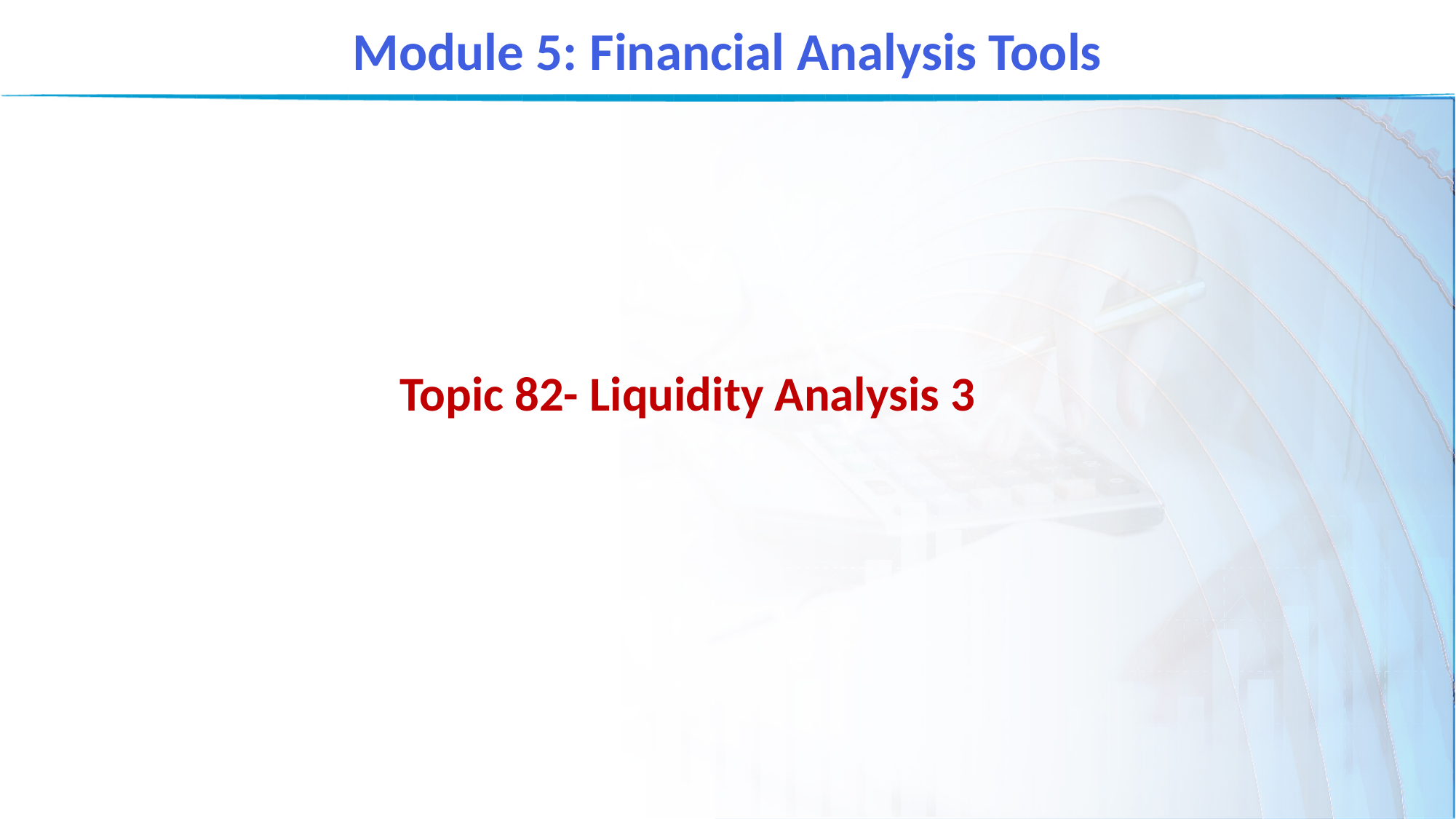

Module 5: Financial Analysis Tools
Topic 82- Liquidity Analysis 3